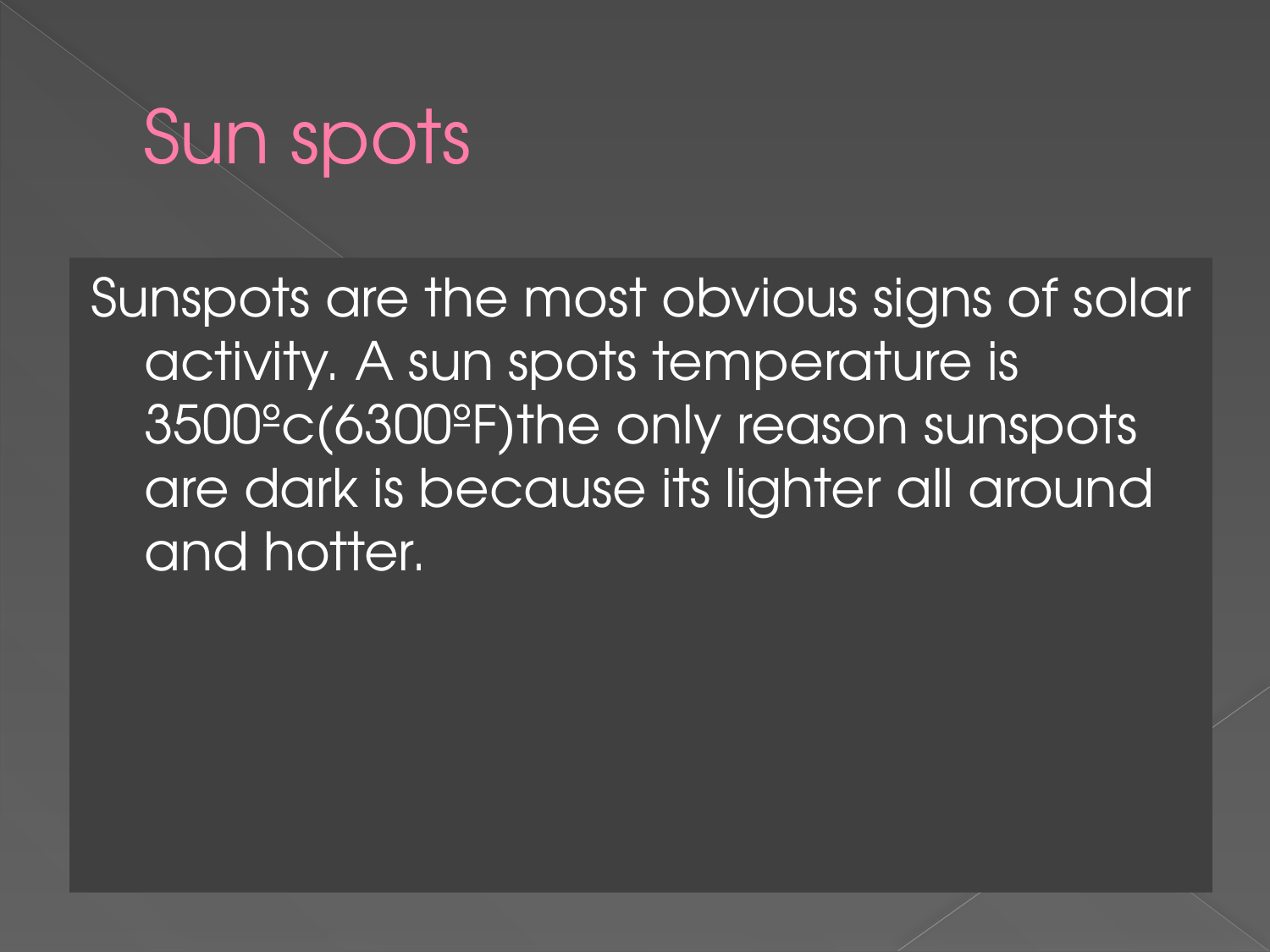

# Sun spots
Sunspots are the most obvious signs of solar activity. A sun spots temperature is 3500ºc(6300ºF)the only reason sunspots are dark is because its lighter all around and hotter.